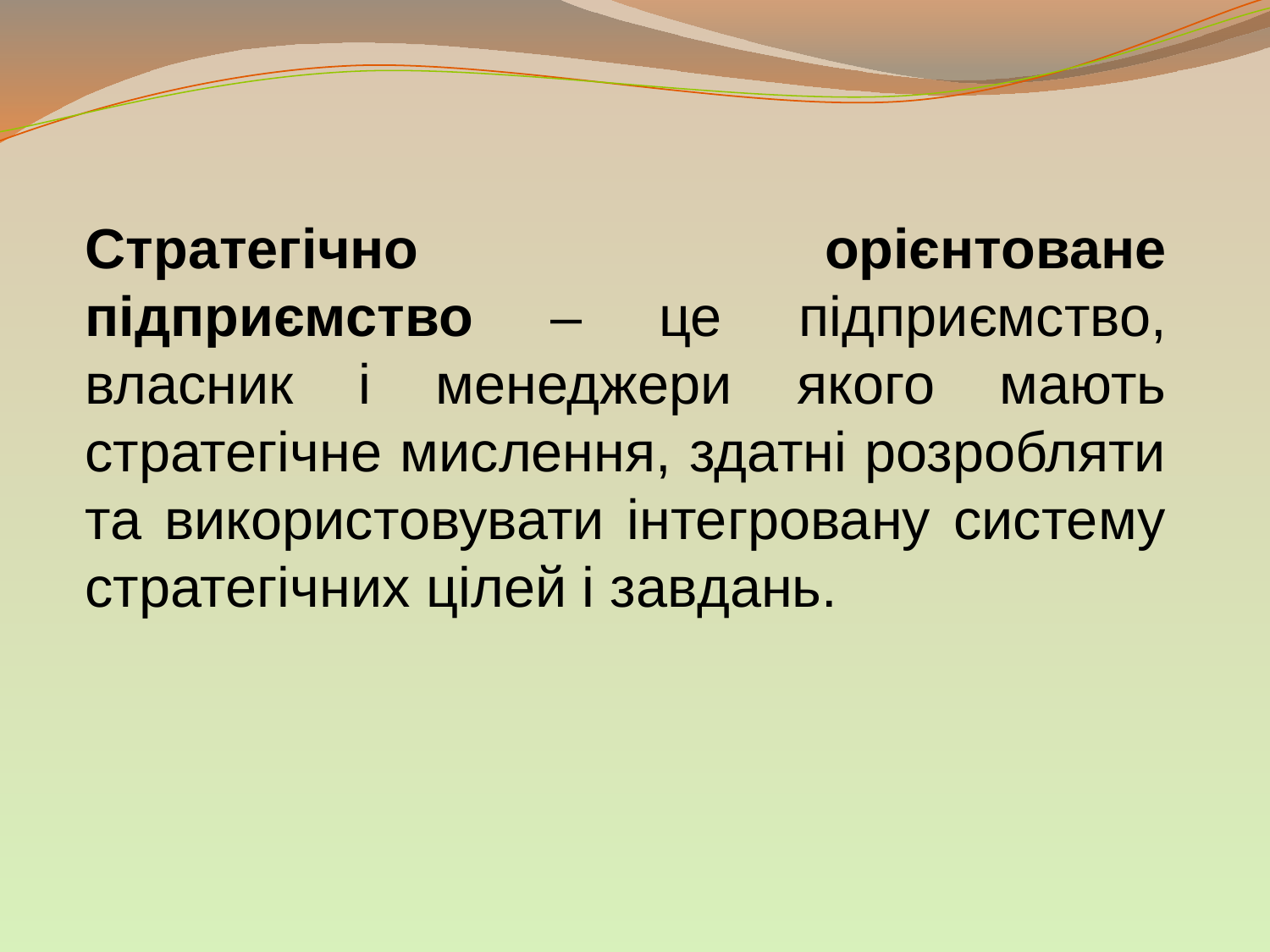

Стратегічно орієнтоване підприємство – це підприємство, власник і менеджери якого мають стратегічне мислення, здатні розробляти та використовувати інтегровану систему стратегічних цілей і завдань.